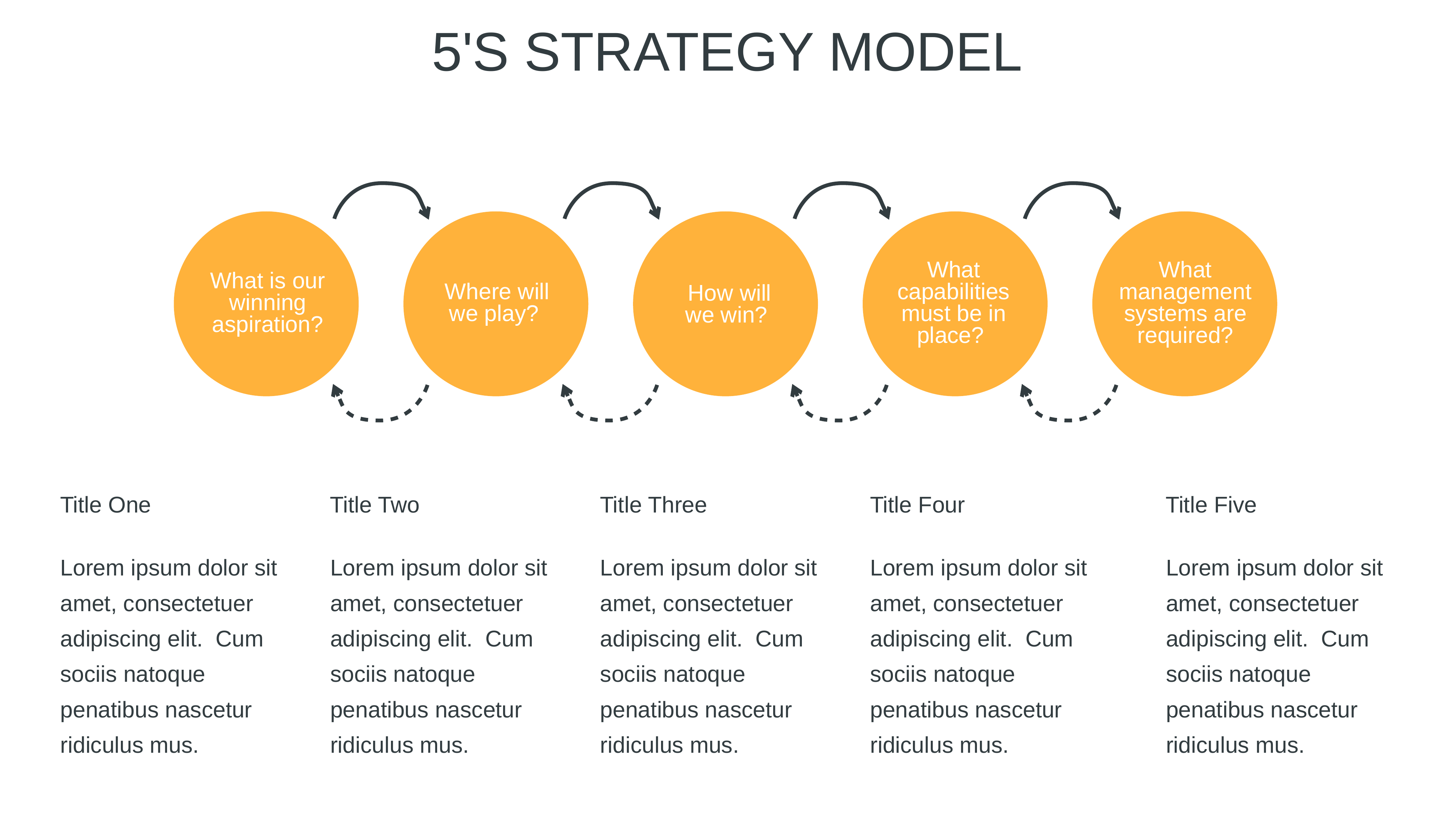

5'S Strategy Model

What capabilities must be in place?
What management systems are required?
What is our winning aspiration?
Where will
we play?
How will
we win?

Title One
Title Two
Title Three
Title Four
Title Five
Lorem ipsum dolor sit amet, consectetuer adipiscing elit.  Cum sociis natoque penatibus nascetur ridiculus mus.
Lorem ipsum dolor sit amet, consectetuer adipiscing elit.  Cum sociis natoque penatibus nascetur ridiculus mus.
Lorem ipsum dolor sit amet, consectetuer adipiscing elit.  Cum sociis natoque penatibus nascetur ridiculus mus.
Lorem ipsum dolor sit amet, consectetuer adipiscing elit.  Cum sociis natoque penatibus nascetur ridiculus mus.
Lorem ipsum dolor sit amet, consectetuer adipiscing elit.  Cum sociis natoque penatibus nascetur ridiculus mus.